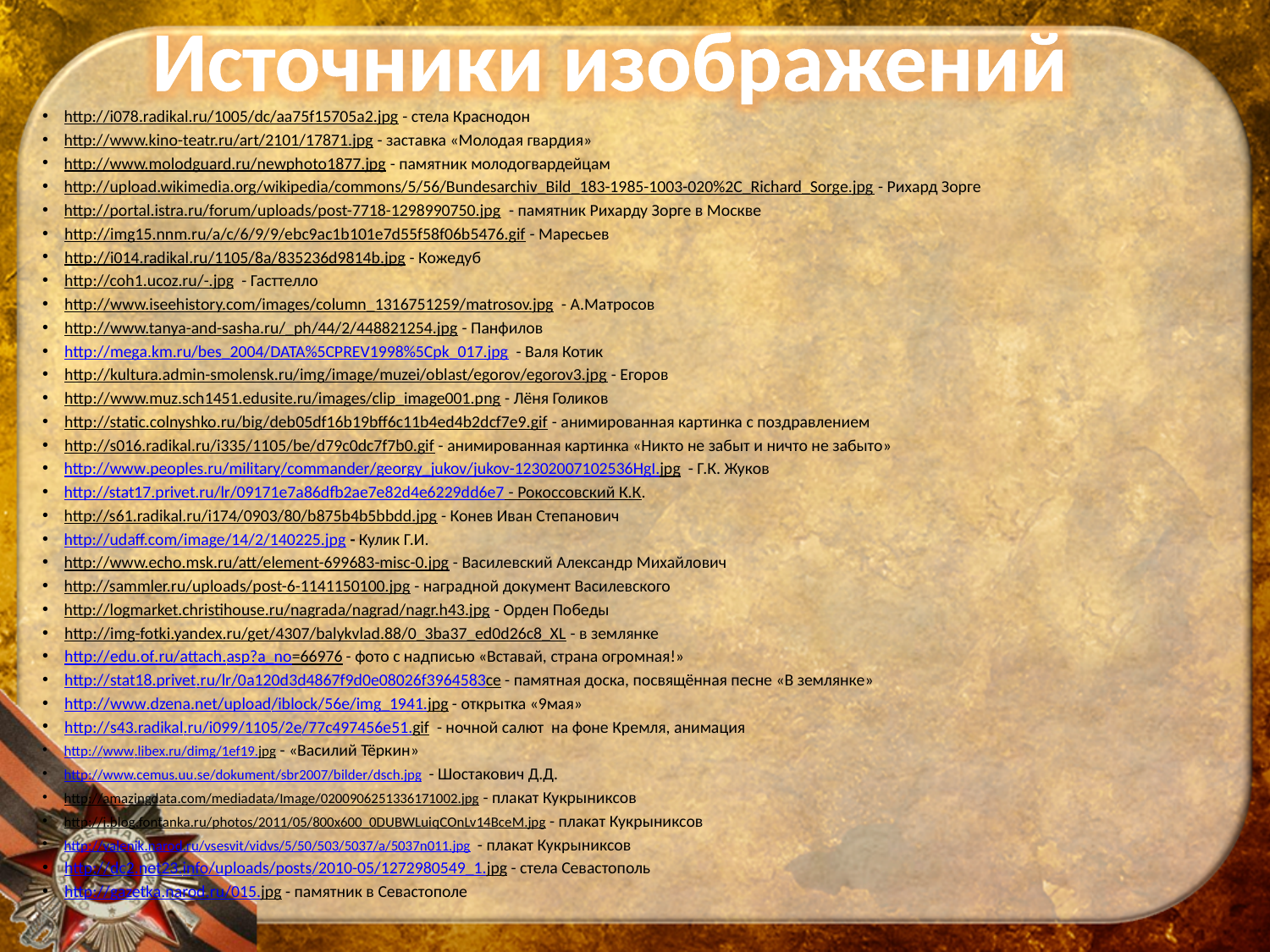

Источники изображений
http://i078.radikal.ru/1005/dc/aa75f15705a2.jpg - стела Краснодон
http://www.kino-teatr.ru/art/2101/17871.jpg - заставка «Молодая гвардия»
http://www.molodguard.ru/newphoto1877.jpg - памятник молодогвардейцам
http://upload.wikimedia.org/wikipedia/commons/5/56/Bundesarchiv_Bild_183-1985-1003-020%2C_Richard_Sorge.jpg - Рихард Зорге
http://portal.istra.ru/forum/uploads/post-7718-1298990750.jpg  - памятник Рихарду Зорге в Москве
http://img15.nnm.ru/a/c/6/9/9/ebc9ac1b101e7d55f58f06b5476.gif - Маресьев
http://i014.radikal.ru/1105/8a/835236d9814b.jpg - Кожедуб
http://coh1.ucoz.ru/-.jpg  - Гасттелло
http://www.iseehistory.com/images/column_1316751259/matrosov.jpg  - А.Матросов
http://www.tanya-and-sasha.ru/_ph/44/2/448821254.jpg - Панфилов
http://mega.km.ru/bes_2004/DATA%5CPREV1998%5Cpk_017.jpg  - Валя Котик
http://kultura.admin-smolensk.ru/img/image/muzei/oblast/egorov/egorov3.jpg - Егоров
http://www.muz.sch1451.edusite.ru/images/clip_image001.png - Лёня Голиков
http://static.colnyshko.ru/big/deb05df16b19bff6c11b4ed4b2dcf7e9.gif - анимированная картинка с поздравлением
http://s016.radikal.ru/i335/1105/be/d79c0dc7f7b0.gif - анимированная картинка «Никто не забыт и ничто не забыто»
http://www.peoples.ru/military/commander/georgy_jukov/jukov-12302007102536HgI.jpg  - Г.К. Жуков
http://stat17.privet.ru/lr/09171e7a86dfb2ae7e82d4e6229dd6e7 - Рокоссовский К.К.
http://s61.radikal.ru/i174/0903/80/b875b4b5bbdd.jpg - Конев Иван Степанович
http://udaff.com/image/14/2/140225.jpg - Кулик Г.И.
http://www.echo.msk.ru/att/element-699683-misc-0.jpg - Василевский Александр Михайлович
http://sammler.ru/uploads/post-6-1141150100.jpg - наградной документ Василевского
http://logmarket.christihouse.ru/nagrada/nagrad/nagr.h43.jpg - Орден Победы
http://img-fotki.yandex.ru/get/4307/balykvlad.88/0_3ba37_ed0d26c8_XL - в землянке
http://edu.of.ru/attach.asp?a_no=66976 - фото с надписью «Вставай, страна огромная!»
http://stat18.privet.ru/lr/0a120d3d4867f9d0e08026f3964583ce - памятная доска, посвящённая песне «В землянке»
http://www.dzena.net/upload/iblock/56e/img_1941.jpg - открытка «9мая»
http://s43.radikal.ru/i099/1105/2e/77c497456e51.gif  - ночной салют  на фоне Кремля, анимация
http://www.libex.ru/dimg/1ef19.jpg - «Василий Тёркин»
http://www.cemus.uu.se/dokument/sbr2007/bilder/dsch.jpg  - Шостакович Д.Д.
http://amazingdata.com/mediadata/Image/0200906251336171002.jpg - плакат Кукрыниксов
http://i.blog.fontanka.ru/photos/2011/05/800x600_0DUBWLuiqCOnLv14BceM.jpg - плакат Кукрыниксов
http://valenik.narod.ru/vsesvit/vidvs/5/50/503/5037/a/5037n011.jpg  - плакат Кукрыниксов
http://dc2.net23.info/uploads/posts/2010-05/1272980549_1.jpg - стела Севастополь
http://gazetka.narod.ru/015.jpg - памятник в Севастополе